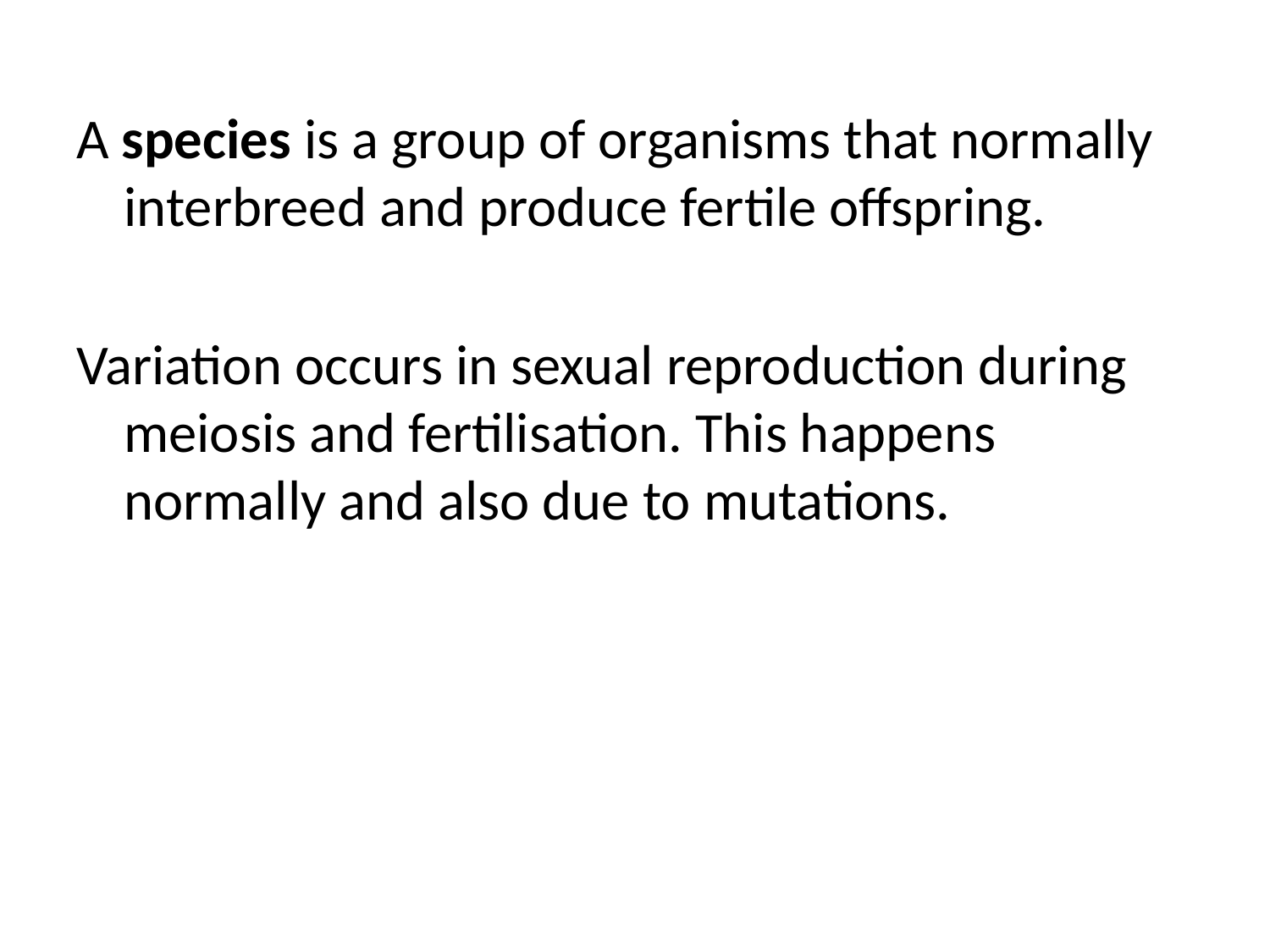

A species is a group of organisms that normally interbreed and produce fertile offspring.

Variation occurs in sexual reproduction during meiosis and fertilisation. This happens normally and also due to mutations.